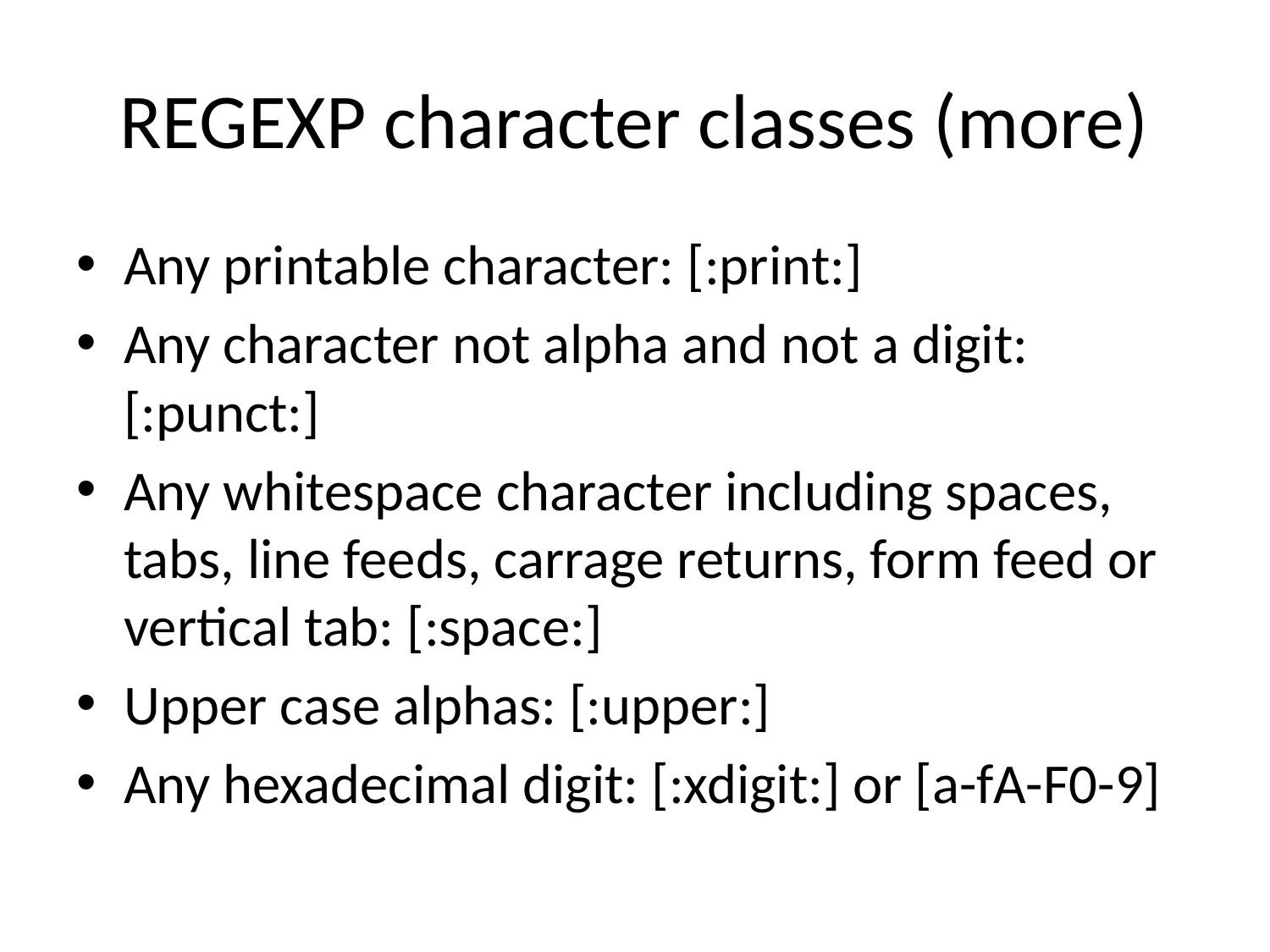

# REGEXP character classes (more)
Any printable character: [:print:]
Any character not alpha and not a digit: [:punct:]
Any whitespace character including spaces, tabs, line feeds, carrage returns, form feed or vertical tab: [:space:]
Upper case alphas: [:upper:]
Any hexadecimal digit: [:xdigit:] or [a-fA-F0-9]